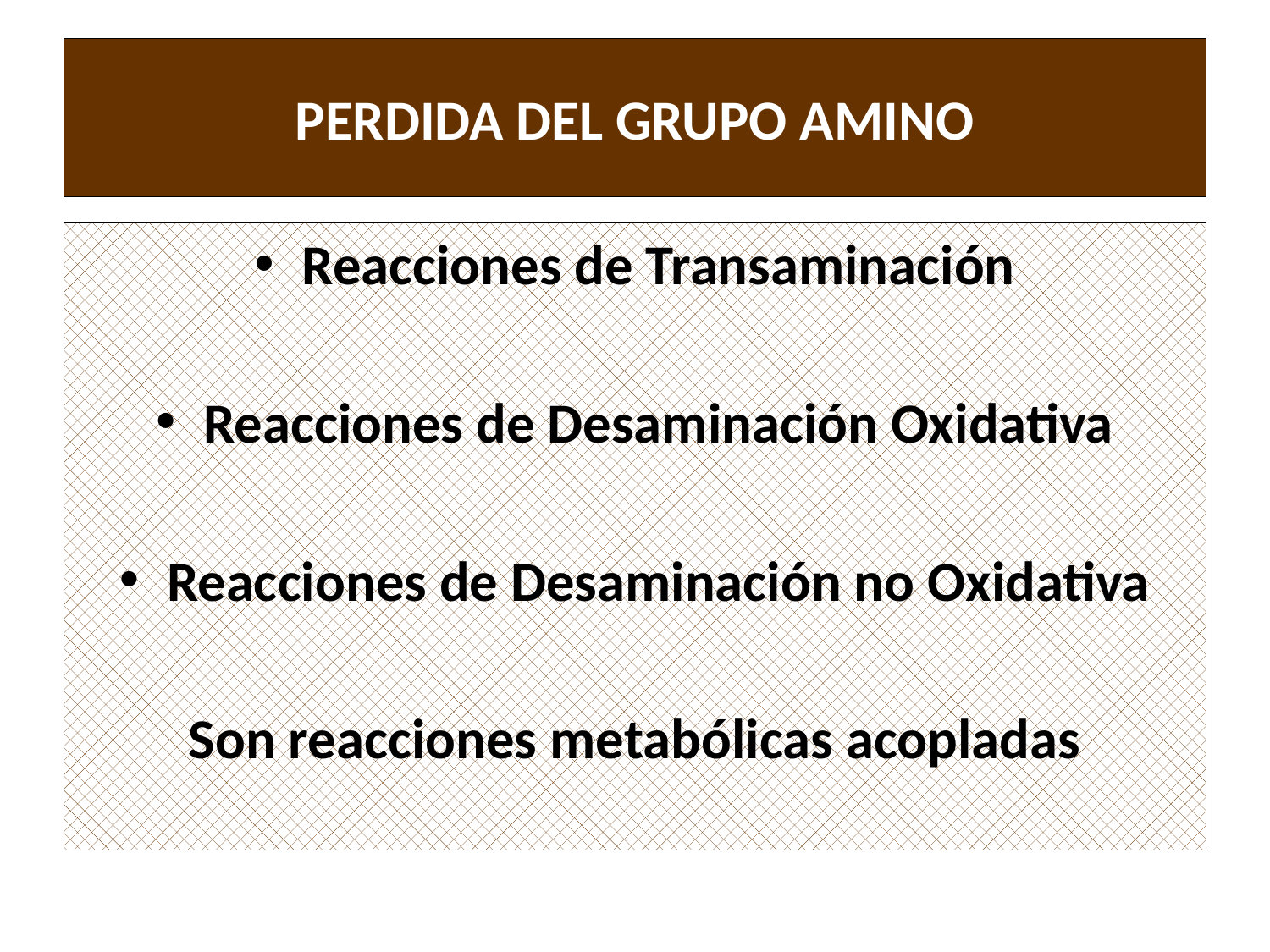

# PERDIDA DEL GRUPO AMINO
Reacciones de Transaminación

Reacciones de Desaminación Oxidativa

Reacciones de Desaminación no Oxidativa

Son reacciones metabólicas acopladas